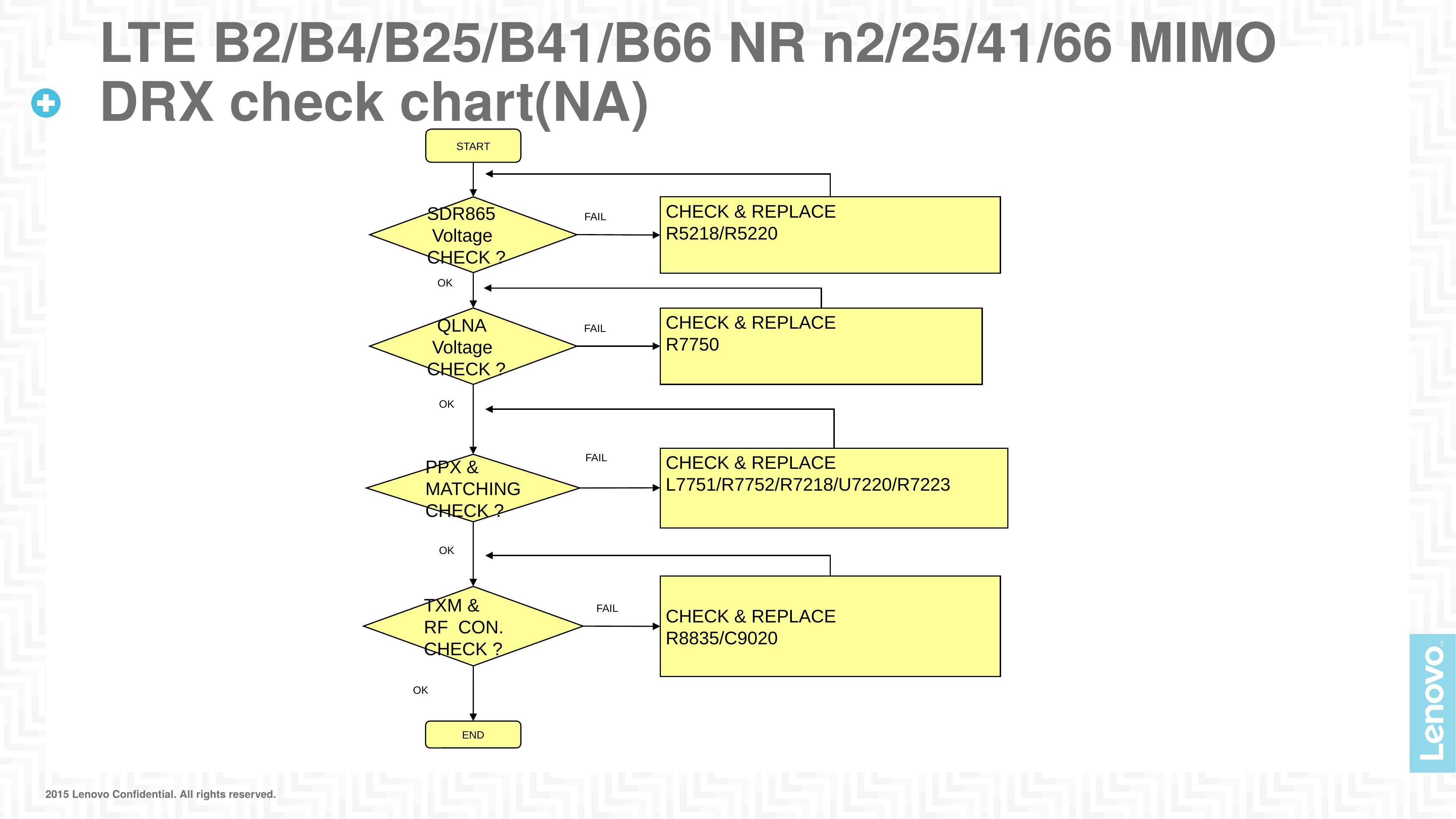

# LTE B2/B4/B25/B41/B66 NR n2/25/41/66 MIMO DRX check chart(NA)
START

SDR865
 Voltage CHECK ?

CHECK & REPLACE
R5218/R5220
FAIL
OK

  QLNA
 Voltage CHECK ?

CHECK & REPLACE
R7750
FAIL
OK
FAIL
CHECK & REPLACE
L7751/R7752/R7218/U7220/R7223
PPX &  MATCHING CHECK ?
OK
CHECK & REPLACE
R8835/C9020
TXM &
RF  CON. CHECK ?
FAIL
OK
OK
END